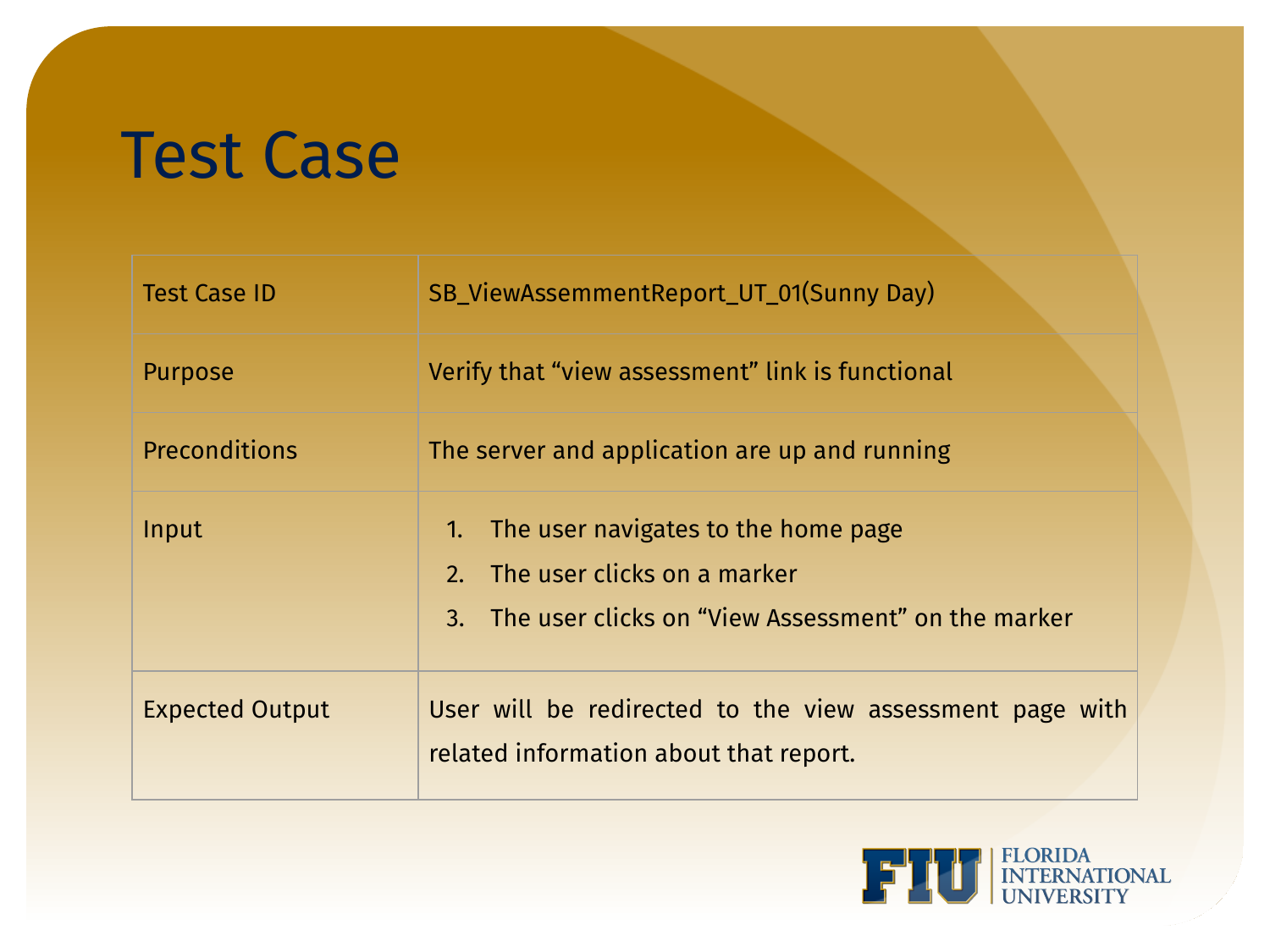

# Test Case
| Test Case ID | SB\_ViewAssemmentReport\_UT\_01(Sunny Day) |
| --- | --- |
| Purpose | Verify that “view assessment” link is functional |
| Preconditions | The server and application are up and running |
| Input | The user navigates to the home page The user clicks on a marker The user clicks on “View Assessment” on the marker |
| Expected Output | User will be redirected to the view assessment page with related information about that report. |